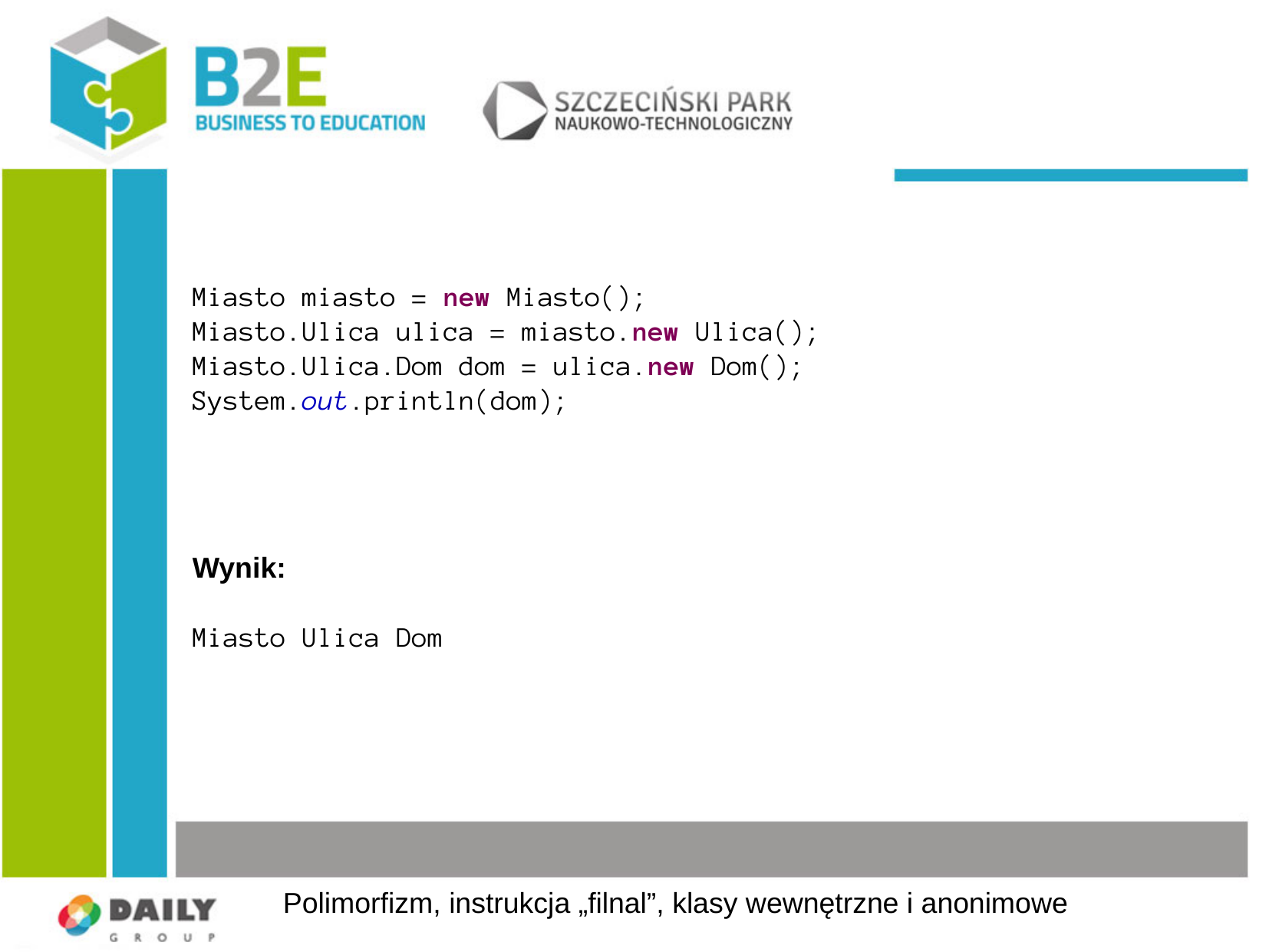

Miasto miasto = new Miasto();
Miasto.Ulica ulica = miasto.new Ulica();
Miasto.Ulica.Dom dom = ulica.new Dom();
System.out.println(dom);
Wynik:

Miasto Ulica Dom
Polimorfizm, instrukcja „filnal”, klasy wewnętrzne i anonimowe